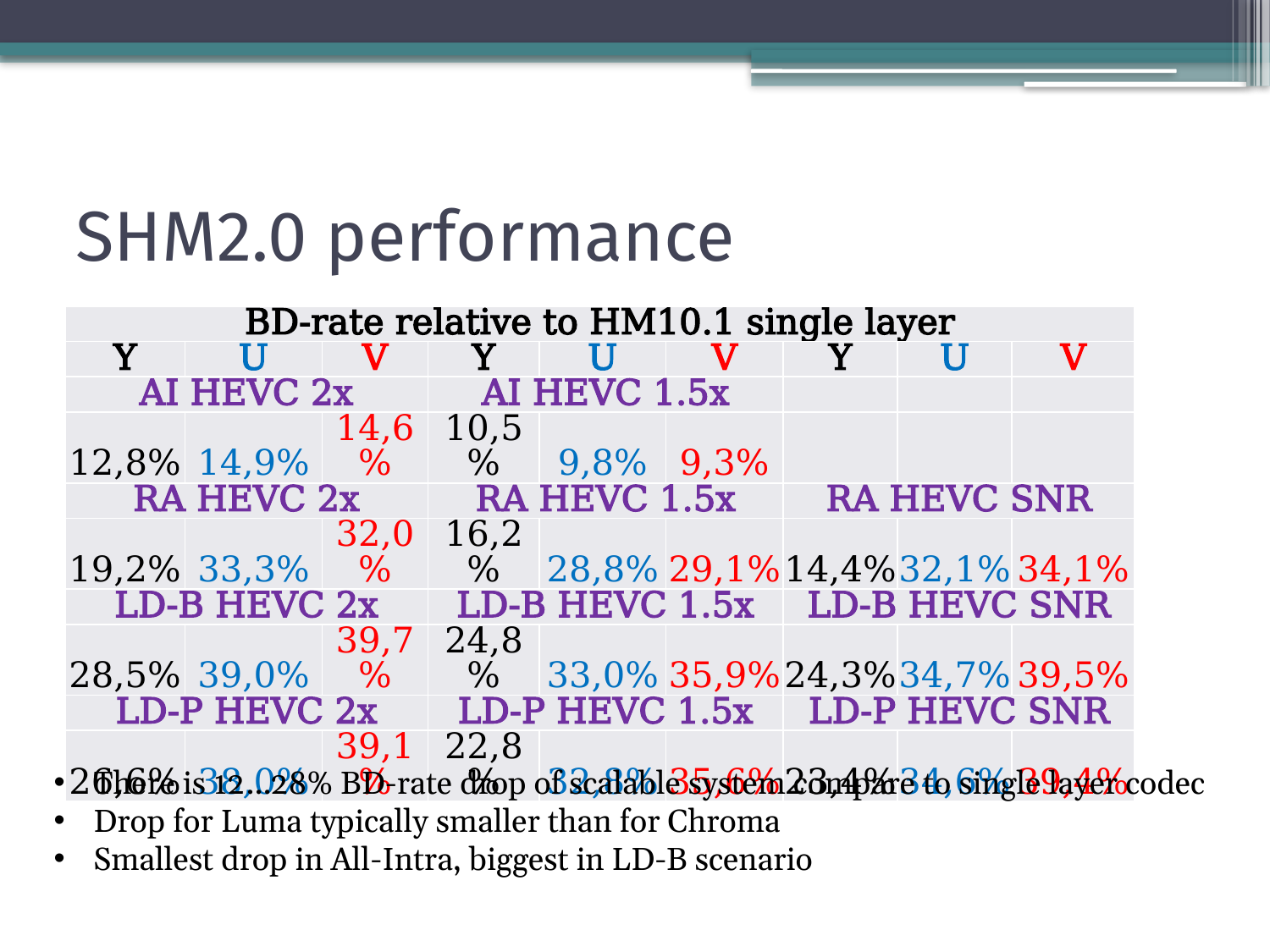

# SHM2.0 performance
| BD-rate relative to HM10.1 single layer |  |  |  |  |  |  |  |  |
| --- | --- | --- | --- | --- | --- | --- | --- | --- |
| Y | U | V | Y | U | V | Y | U | V |
| AI HEVC 2x |  |  | AI HEVC 1.5x |  |  |  |  |  |
| 12,8% | 14,9% | 14,6% | 10,5% | 9,8% | 9,3% |  |  |  |
| RA HEVC 2x |  |  | RA HEVC 1.5x |  |  | RA HEVC SNR |  |  |
| 19,2% | 33,3% | 32,0% | 16,2% | 28,8% | 29,1% | 14,4% | 32,1% | 34,1% |
| LD-B HEVC 2x |  |  | LD-B HEVC 1.5x |  |  | LD-B HEVC SNR |  |  |
| 28,5% | 39,0% | 39,7% | 24,8% | 33,0% | 35,9% | 24,3% | 34,7% | 39,5% |
| LD-P HEVC 2x |  |  | LD-P HEVC 1.5x |  |  | LD-P HEVC SNR |  |  |
| 26,6% | 38,0% | 39,1% | 22,8% | 32,8% | 35,6% | 23,4% | 34,6% | 39,4% |
There is 12…28% BD-rate drop of scalable system compare to single layer codec
Drop for Luma typically smaller than for Chroma
Smallest drop in All-Intra, biggest in LD-B scenario